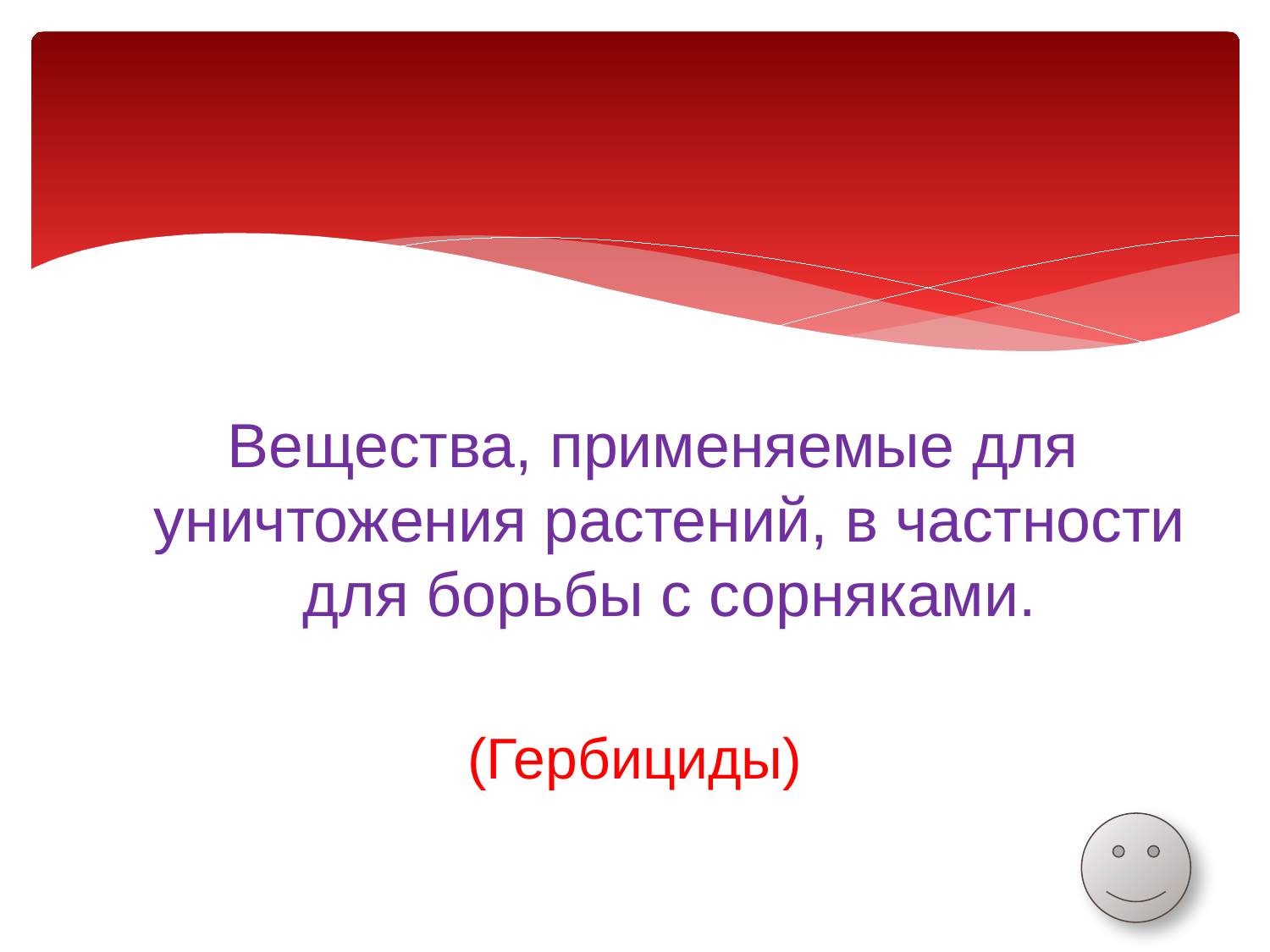

Вещества, применяемые для уничтожения растений, в частности для борьбы с сорняками.

(Гербициды)
#